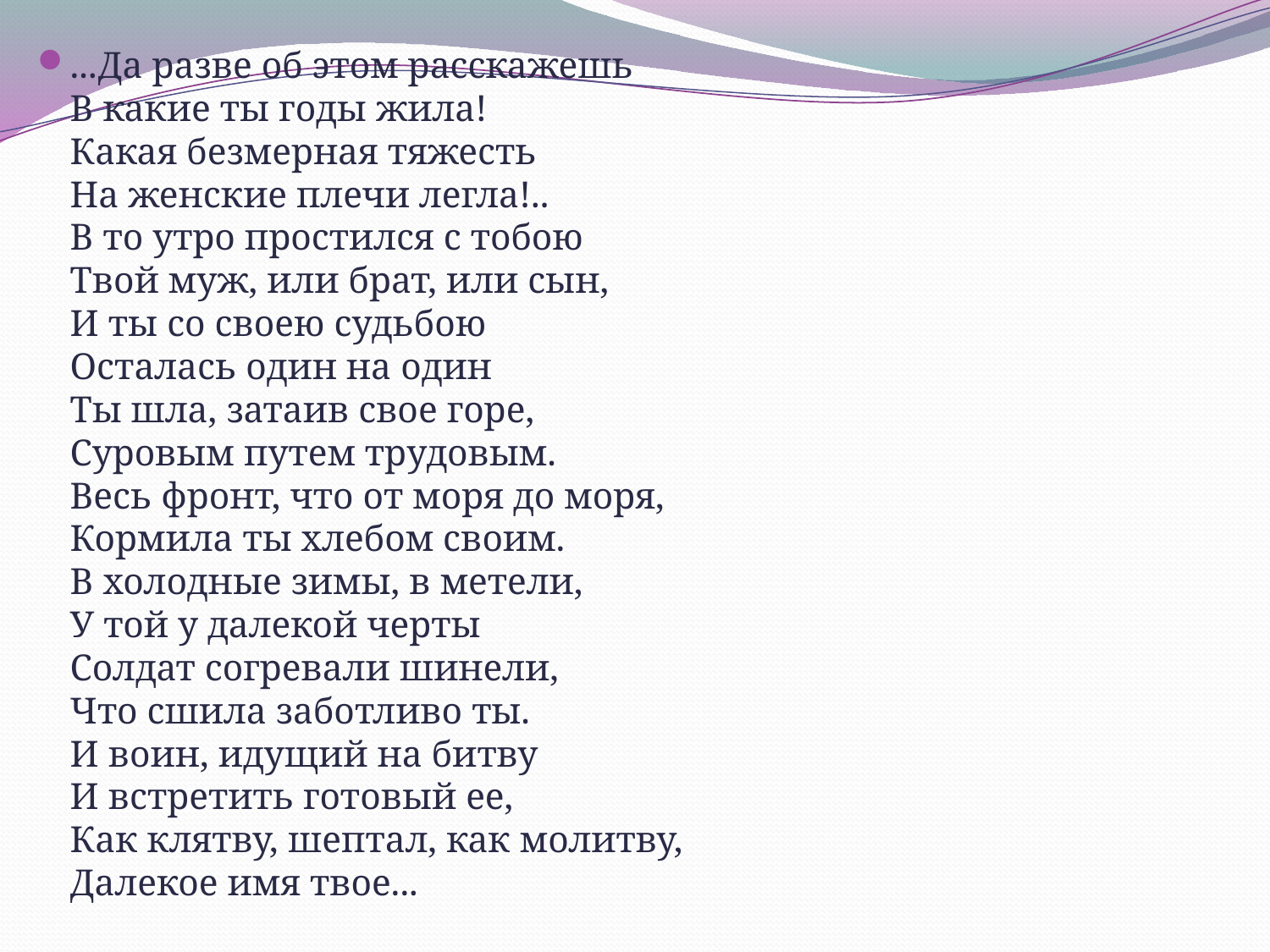

...Да разве об этом расскажешь
В какие ты годы жила!
Какая безмерная тяжесть
На женские плечи легла!..
В то утро простился с тобою
Твой муж, или брат, или сын,
И ты со своею судьбою
Осталась один на один
Ты шла, затаив свое горе,
Суровым путем трудовым.
Весь фронт, что от моря до моря,
Кормила ты хлебом своим.
В холодные зимы, в метели,
У той у далекой черты
Солдат согревали шинели,
Что сшила заботливо ты.
И воин, идущий на битву
И встретить готовый ее,
Как клятву, шептал, как молитву,
Далекое имя твое...